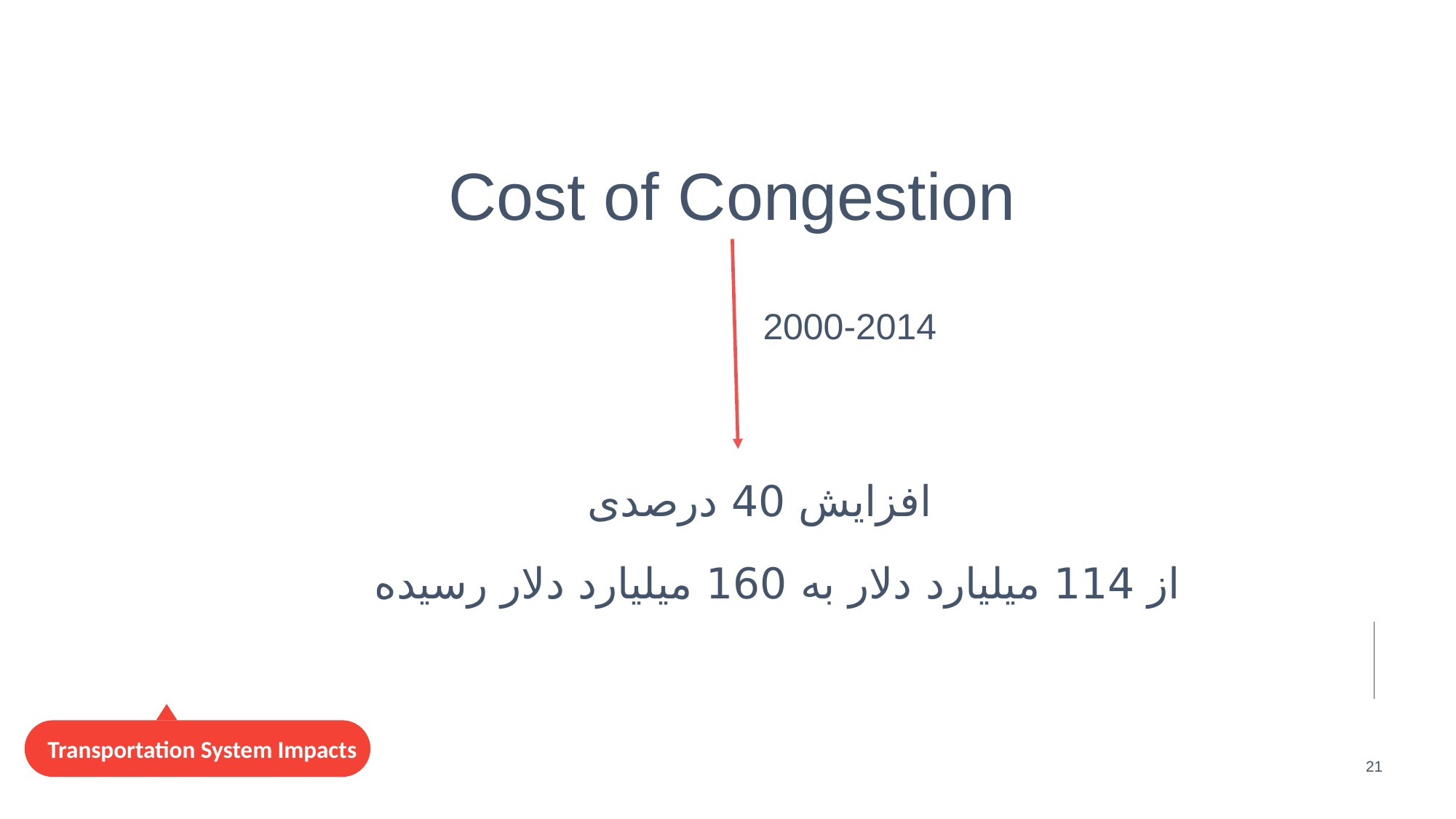

Cost of Congestion
2000-2014
افزایش 40 درصدی
از 114 میلیارد دلار به 160 میلیارد دلار رسیده

Transportation System Impacts